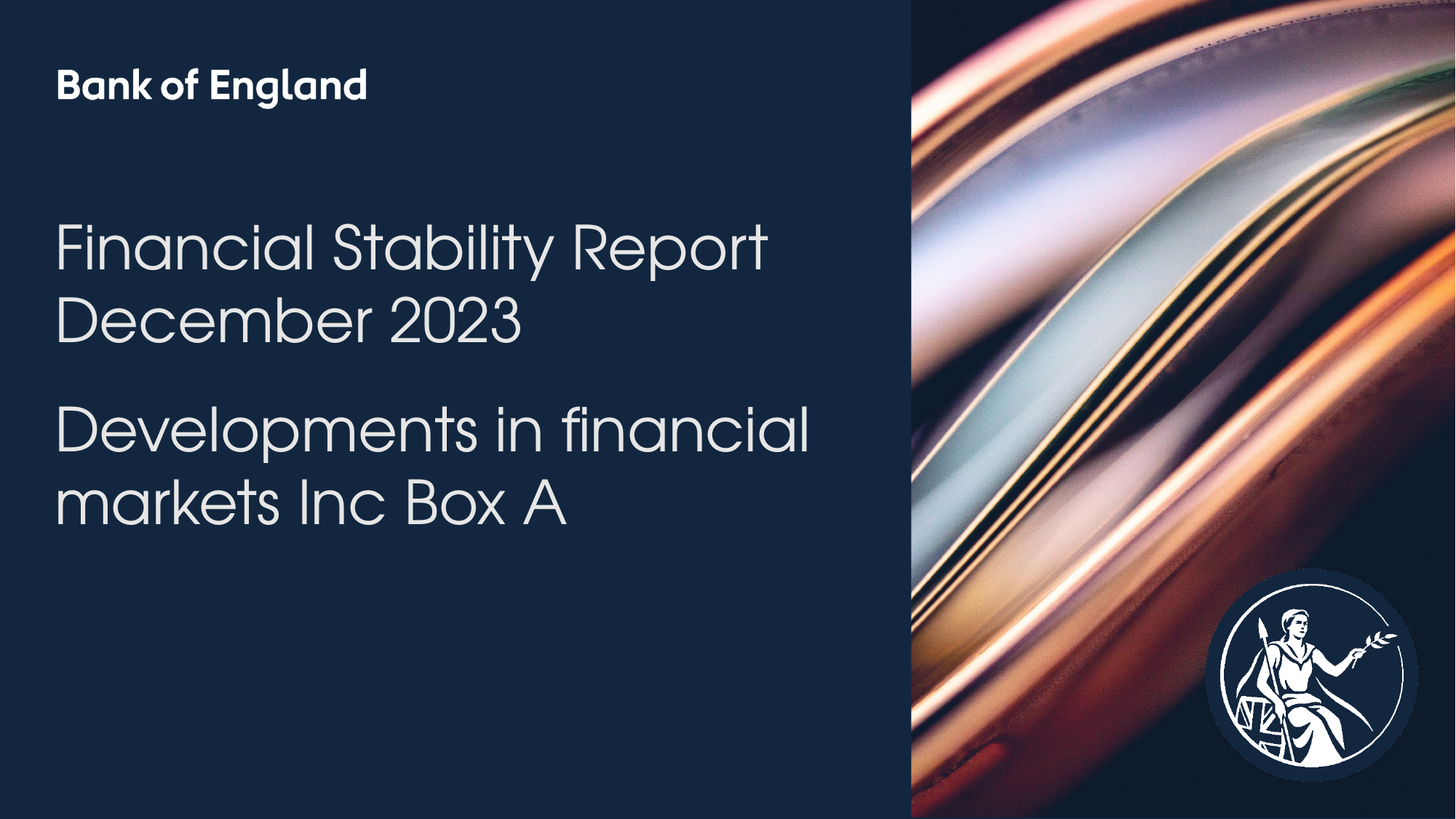

Financial Stability Report
December 2023
Developments in financial markets Inc Box A